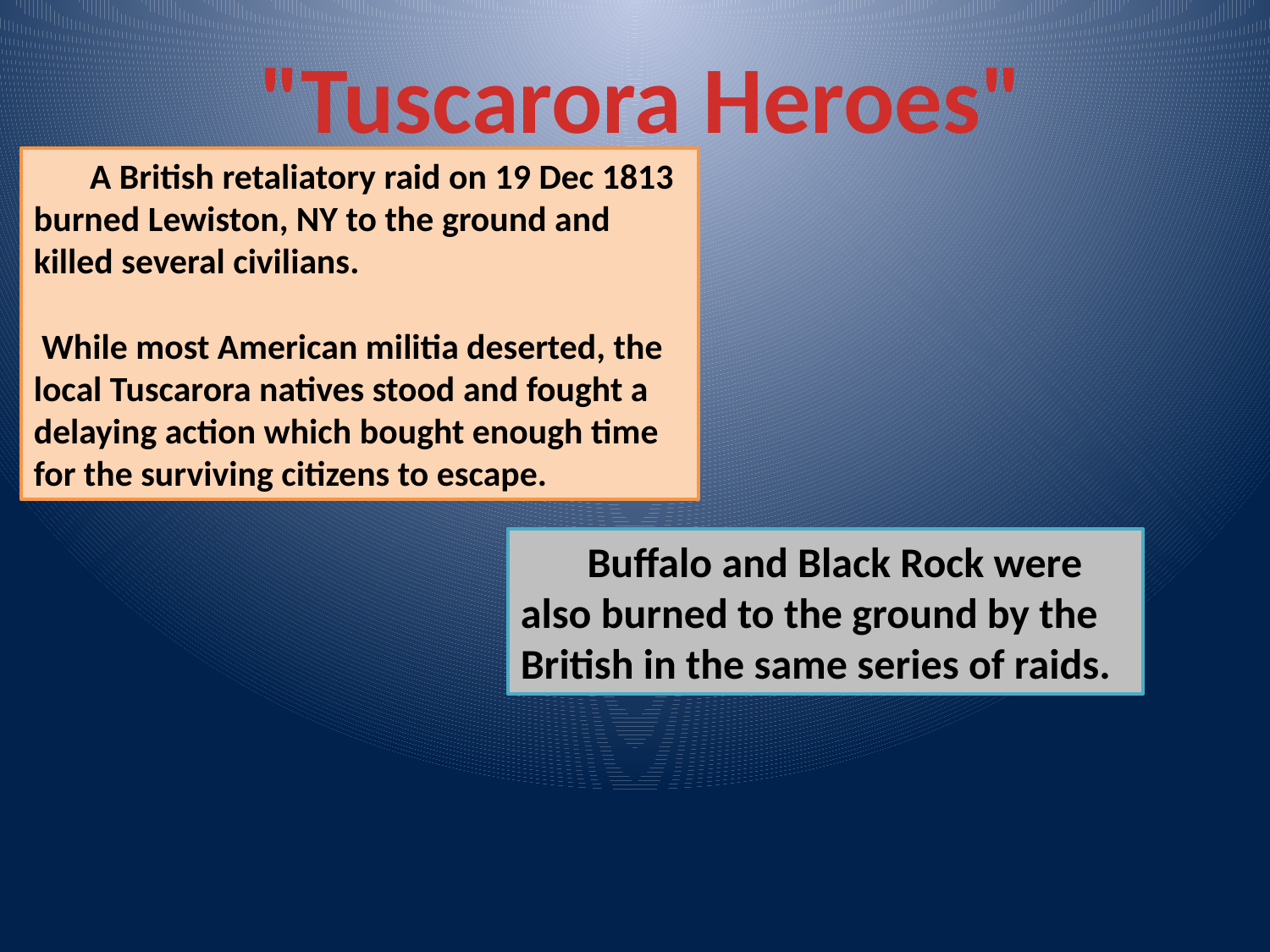

"Tuscarora Heroes"
       A British retaliatory raid on 19 Dec 1813 burned Lewiston, NY to the ground and killed several civilians.

 While most American militia deserted, the local Tuscarora natives stood and fought a delaying action which bought enough time for the surviving citizens to escape.
       Buffalo and Black Rock were also burned to the ground by the British in the same series of raids.